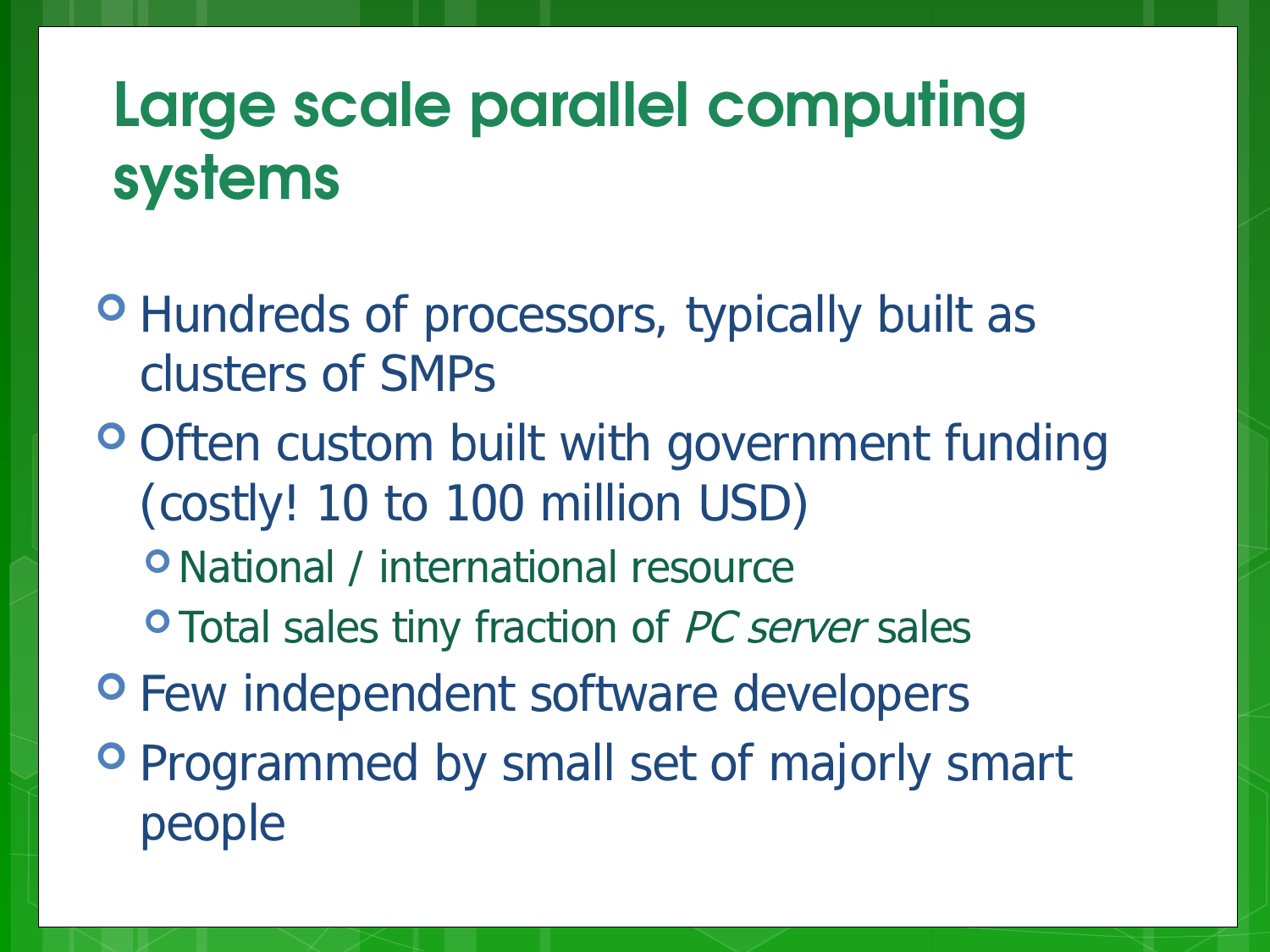

# Large scale parallel computing systems
Hundreds of processors, typically built as clusters of SMPs
Often custom built with government funding (costly! 10 to 100 million USD)
National / international resource
Total sales tiny fraction of PC server sales
Few independent software developers
Programmed by small set of majorly smart people